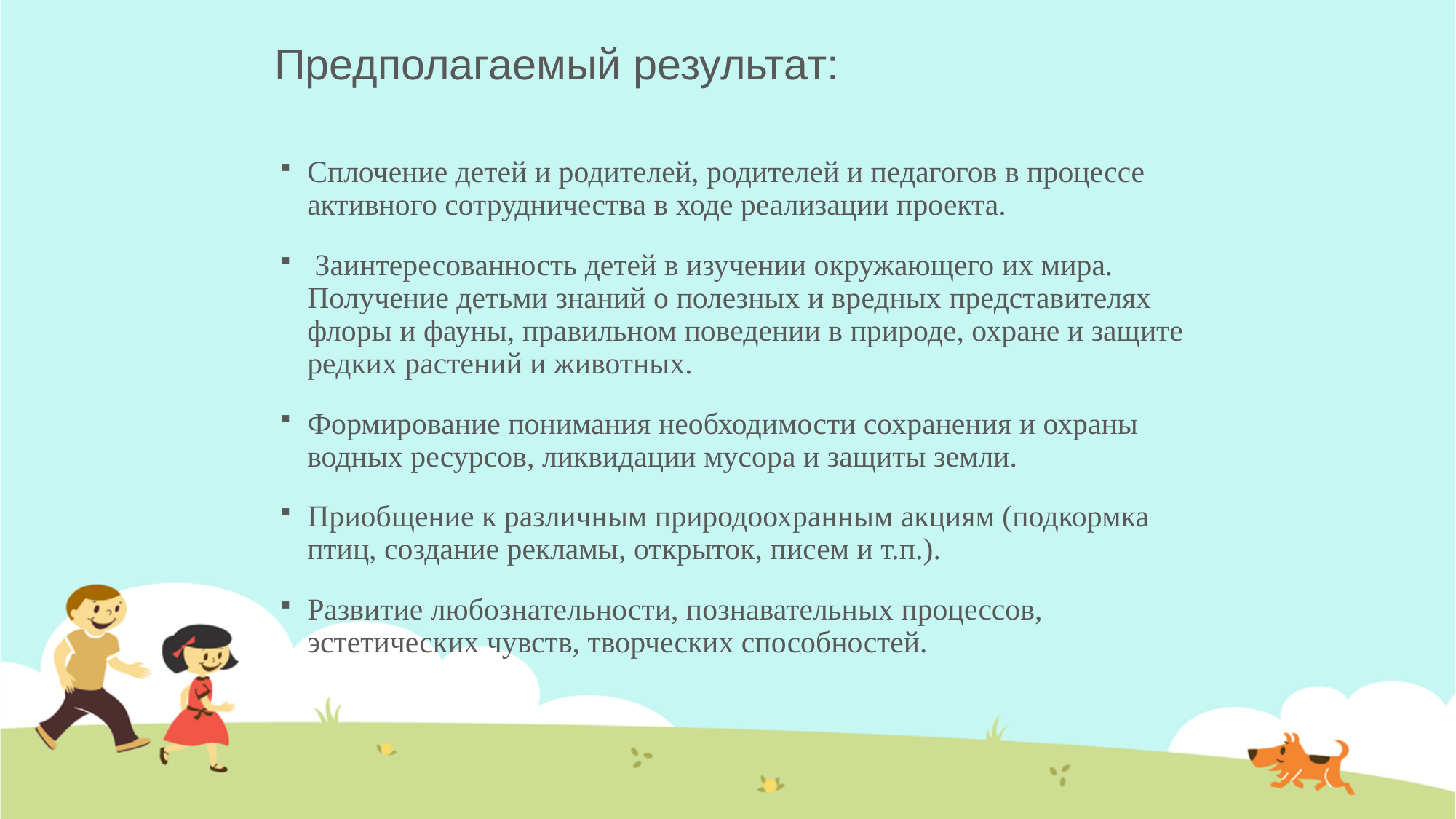

# Предполагаемый результат:
Сплочение детей и родителей, родителей и педагогов в процессе активного сотрудничества в ходе реализации проекта.
 Заинтересованность детей в изучении окружающего их мира. Получение детьми знаний о полезных и вредных представителях флоры и фауны, правильном поведении в природе, охране и защите редких растений и животных.
Формирование понимания необходимости сохранения и охраны водных ресурсов, ликвидации мусора и защиты земли.
Приобщение к различным природоохранным акциям (подкормка птиц, создание рекламы, открыток, писем и т.п.).
Развитие любознательности, познавательных процессов, эстетических чувств, творческих способностей.